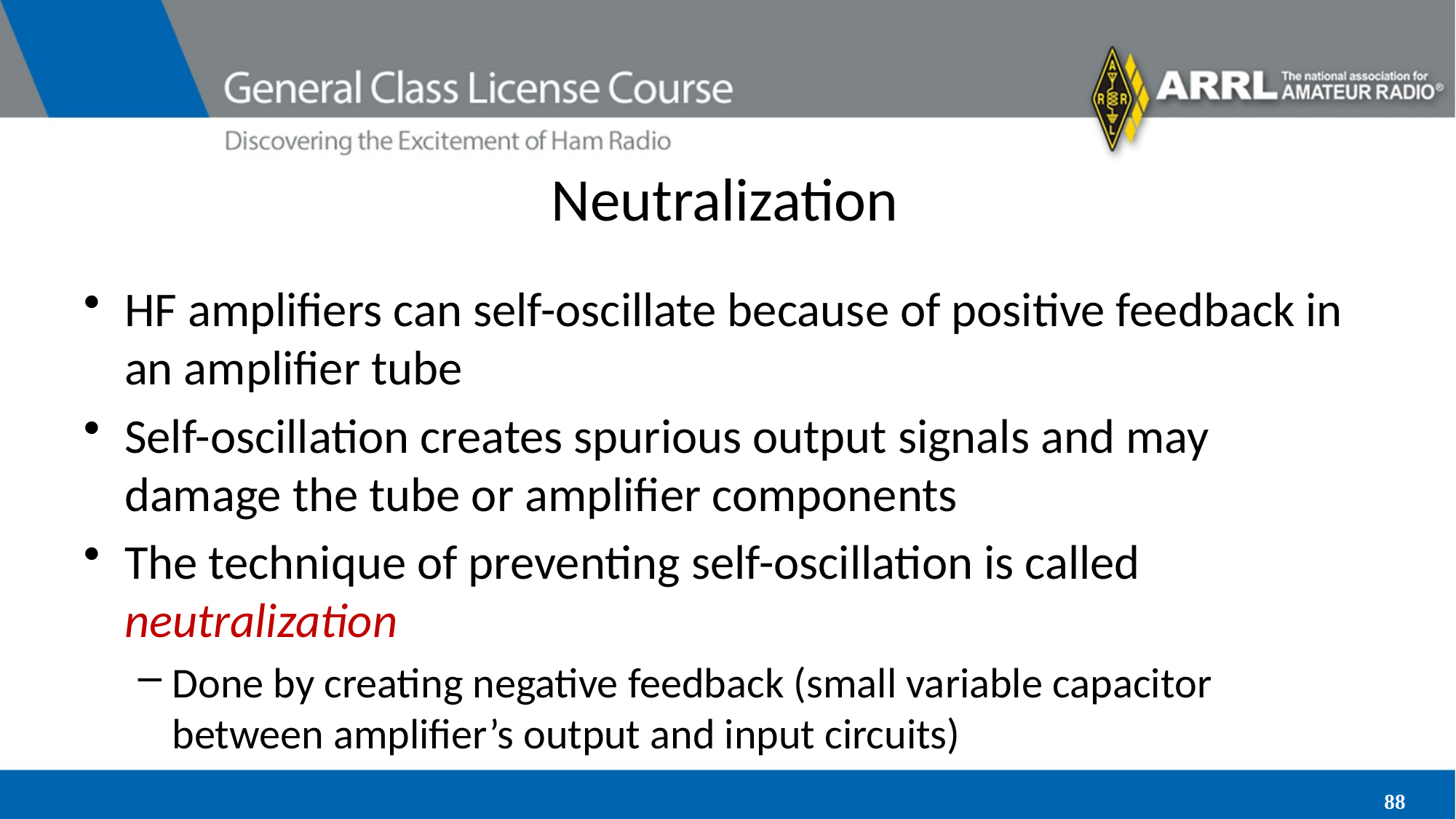

# Neutralization
HF amplifiers can self-oscillate because of positive feedback in an amplifier tube
Self-oscillation creates spurious output signals and may damage the tube or amplifier components
The technique of preventing self-oscillation is called neutralization
Done by creating negative feedback (small variable capacitor between amplifier’s output and input circuits)